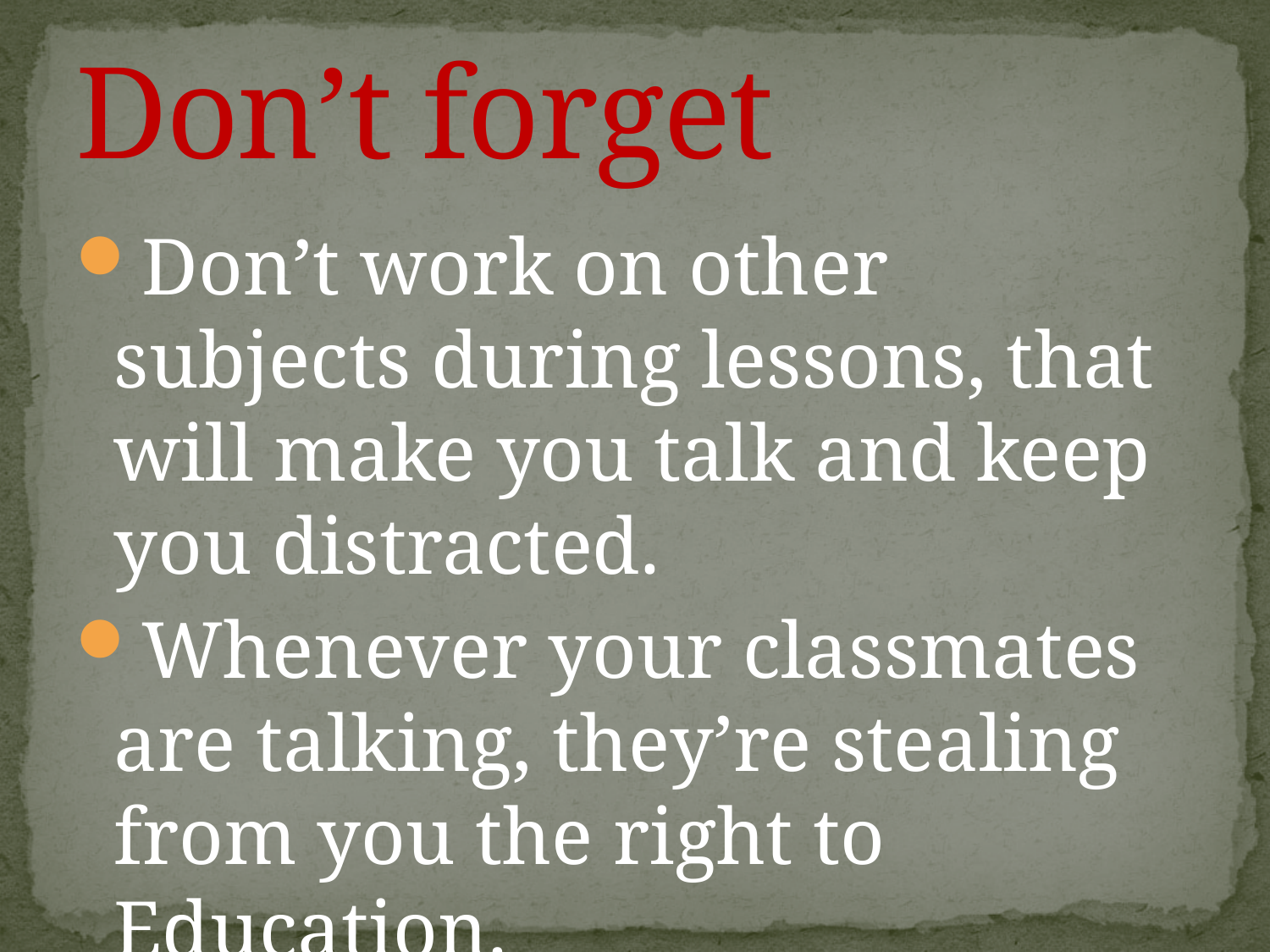

# Don’t forget
Don’t work on other subjects during lessons, that will make you talk and keep you distracted.
Whenever your classmates are talking, they’re stealing from you the right to Education.